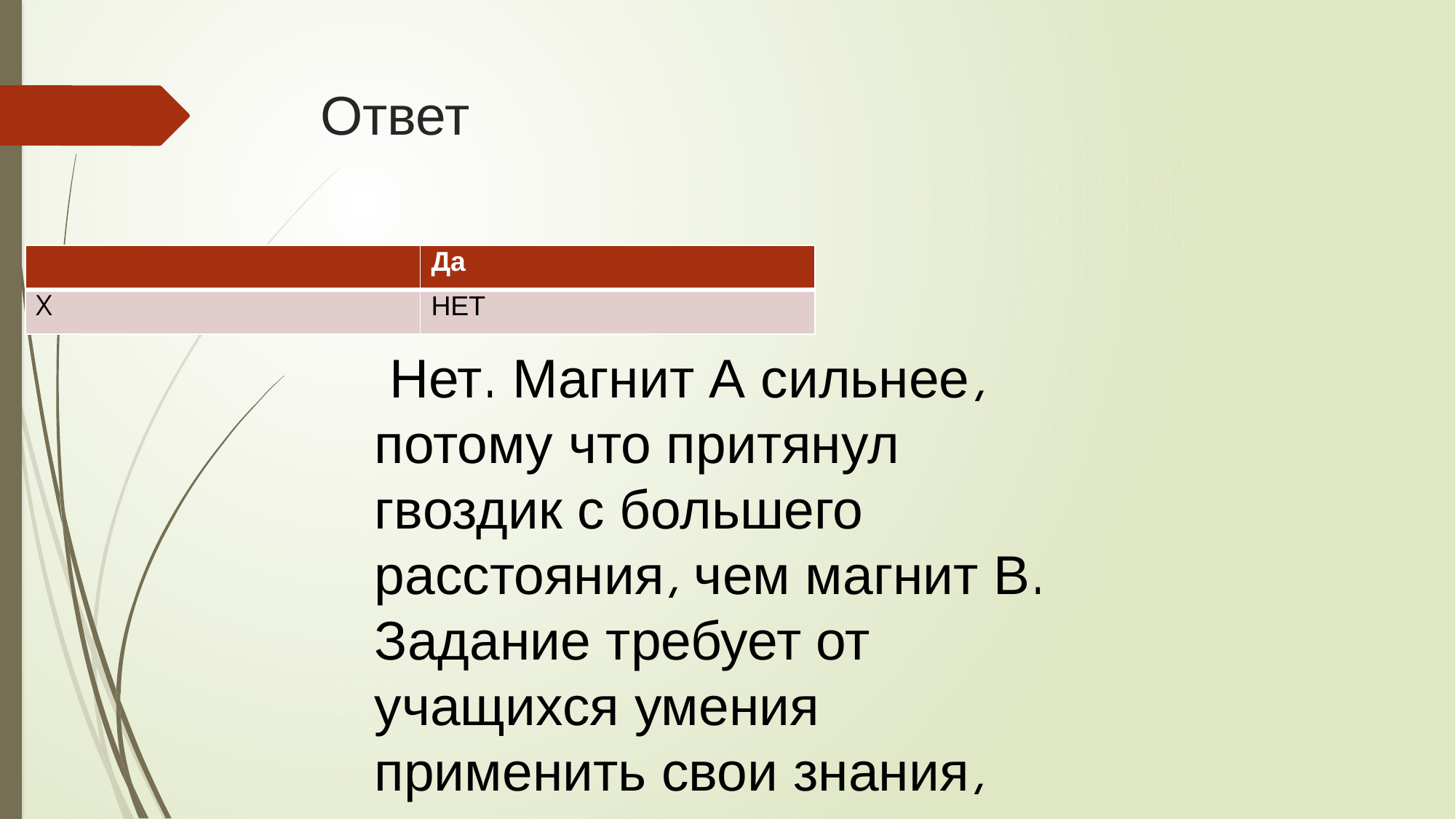

# Ответ
|  | Да |
| --- | --- |
| X | НЕТ |
 Нет. Магнит А сильнее, потому что притянул гвоздик с большего расстояния, чем магнит В. Задание требует от учащихся умения применить свои знания, рассуждать и делать выводы